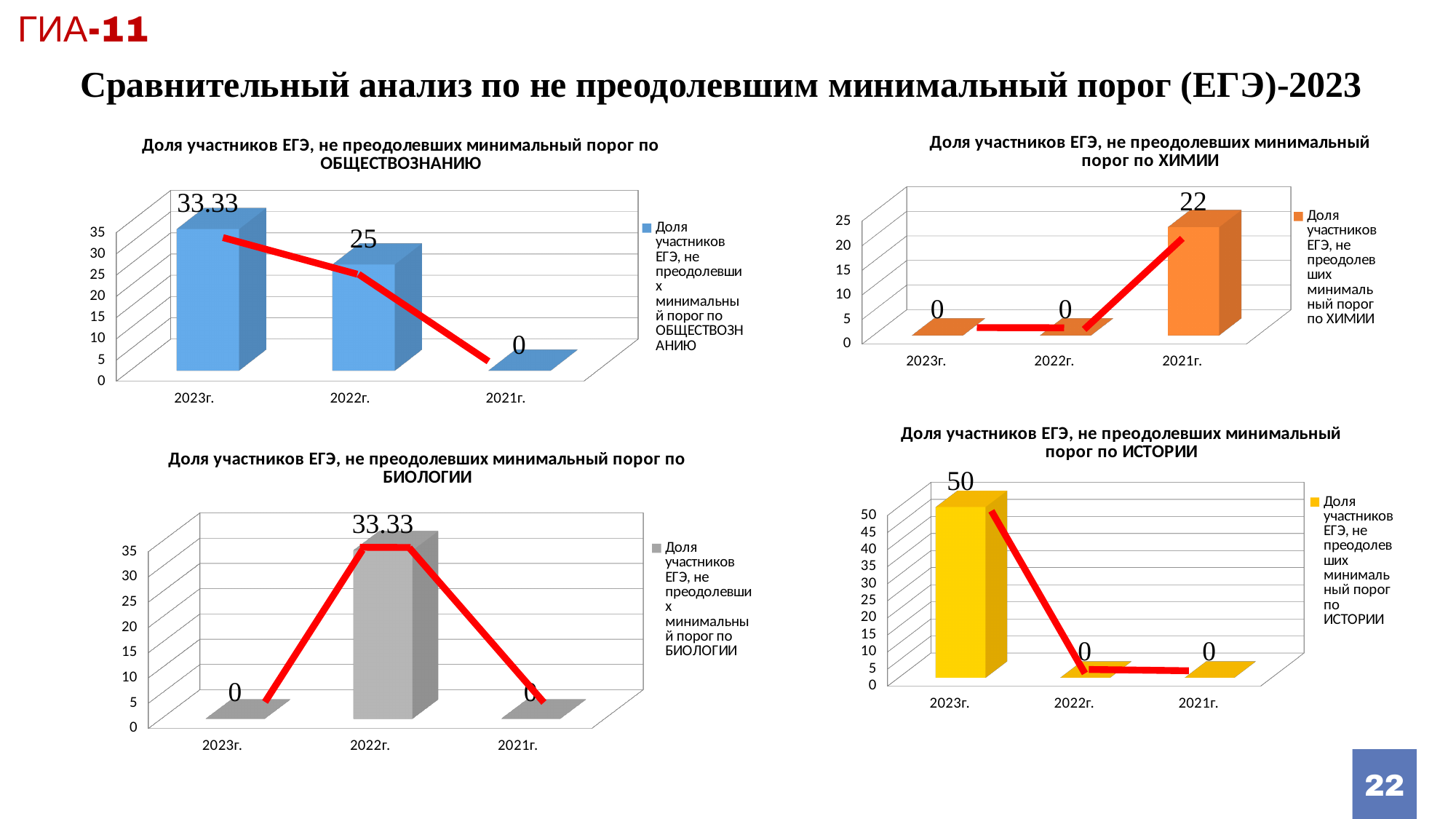

ГИА-11
# Сравнительный анализ по не преодолевшим минимальный порог (ЕГЭ)-2023

[unsupported chart]

[unsupported chart]

[unsupported chart]

[unsupported chart]

22